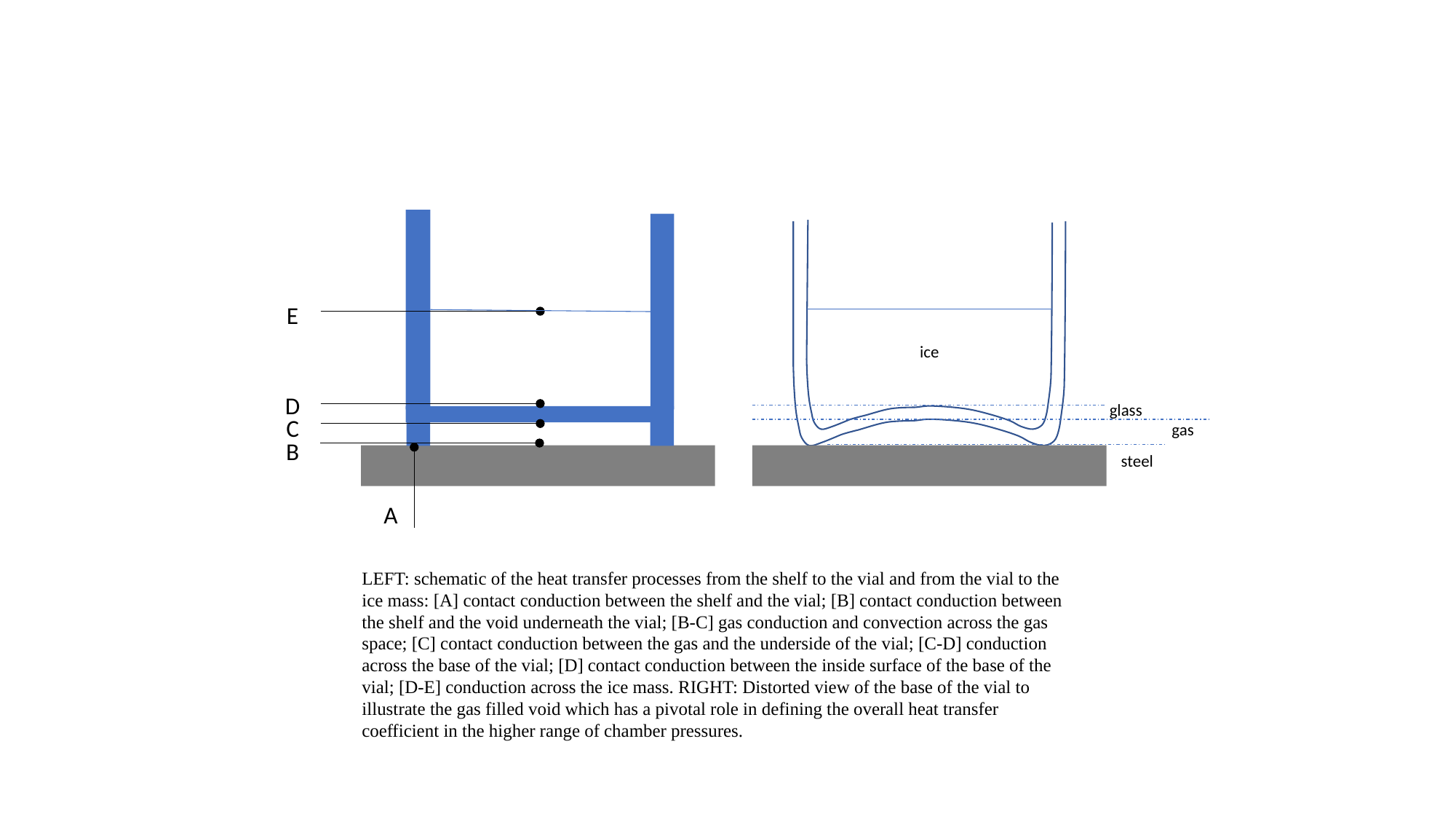

E
ice
D
glass

C
gas

B
steel

A
LEFT: schematic of the heat transfer processes from the shelf to the vial and from the vial to the ice mass: [A] contact conduction between the shelf and the vial; [B] contact conduction between the shelf and the void underneath the vial; [B-C] gas conduction and convection across the gas space; [C] contact conduction between the gas and the underside of the vial; [C-D] conduction across the base of the vial; [D] contact conduction between the inside surface of the base of the vial; [D-E] conduction across the ice mass. RIGHT: Distorted view of the base of the vial to illustrate the gas filled void which has a pivotal role in defining the overall heat transfer coefficient in the higher range of chamber pressures.